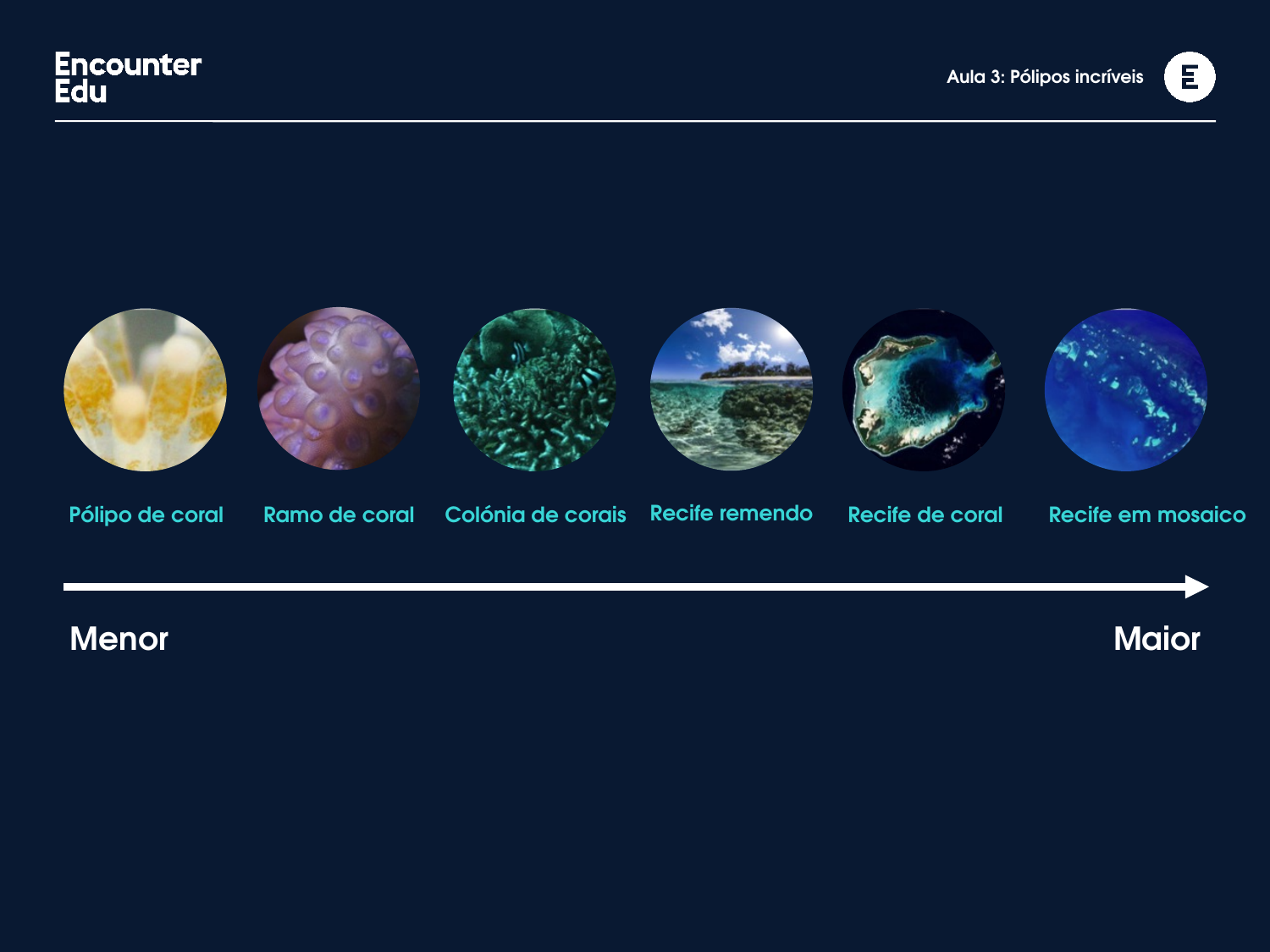

# Aula 3: Pólipos incríveis

Recife remendo
Pólipo de coral
Ramo de coral
Colónia de corais
Recife de coral
Recife em mosaico
Menor
Maior